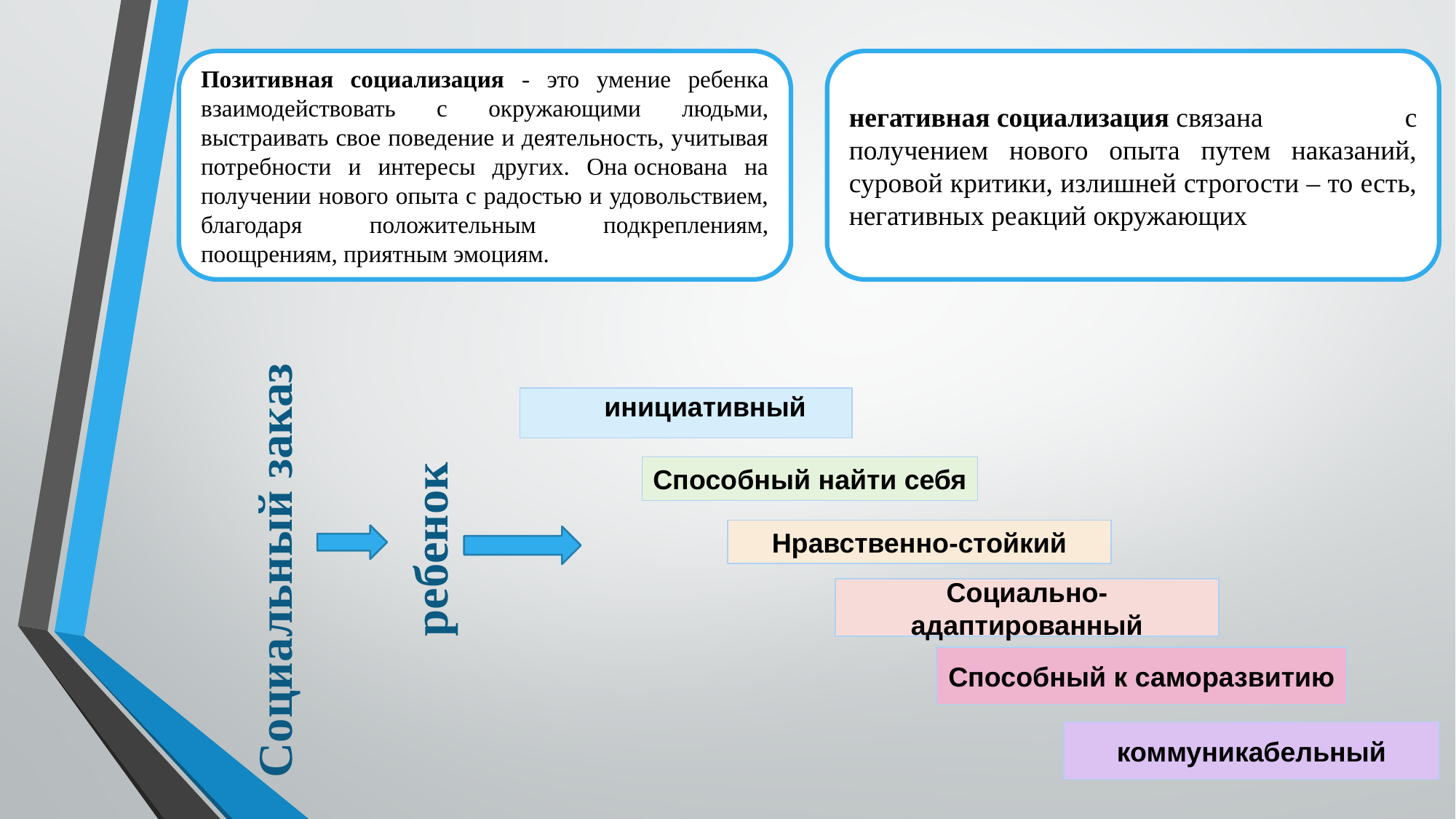

Позитивная социализация - это умение ребенка взаимодействовать с окружающими людьми, выстраивать свое поведение и деятельность, учитывая потребности и интересы других. Она основана на получении нового опыта с радостью и удовольствием, благодаря положительным подкреплениям, поощрениям, приятным эмоциям.
негативная социализация связана с получением нового опыта путем наказаний, суровой критики, излишней строгости – то есть, негативных реакций окружающих
инициативный

Способный найти себя
ребенок
Нравственно-стойкий

Социальный заказ
Социально-адаптированный
Способный к саморазвитию
коммуникабельный